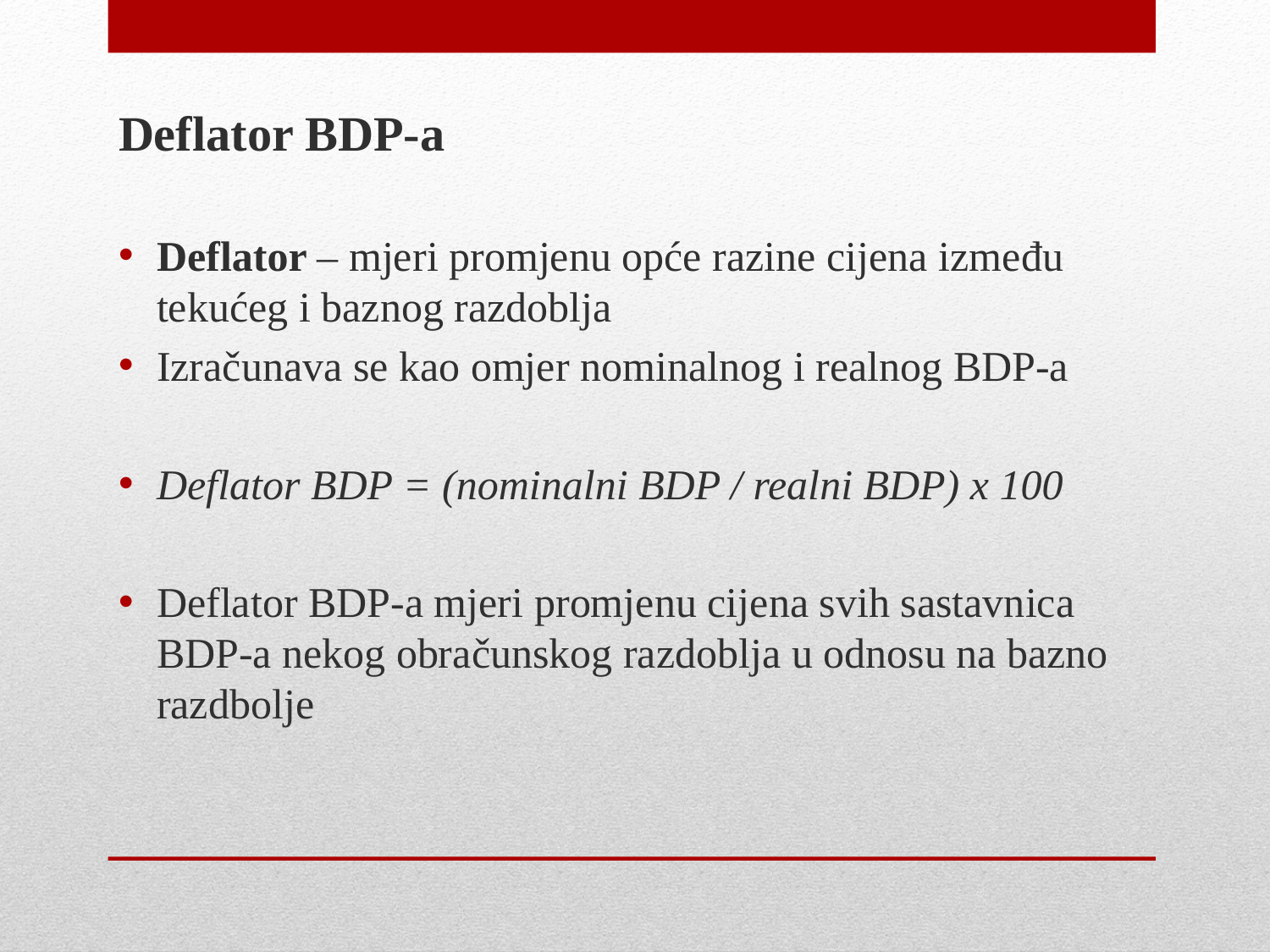

Deflator BDP-a

Deflator – mjeri promjenu opće razine cijena između tekućeg i baznog razdoblja
Izračunava se kao omjer nominalnog i realnog BDP-a

Deflator BDP = (nominalni BDP / realni BDP) x 100

Deflator BDP-a mjeri promjenu cijena svih sastavnica BDP-a nekog obračunskog razdoblja u odnosu na bazno razdbolje